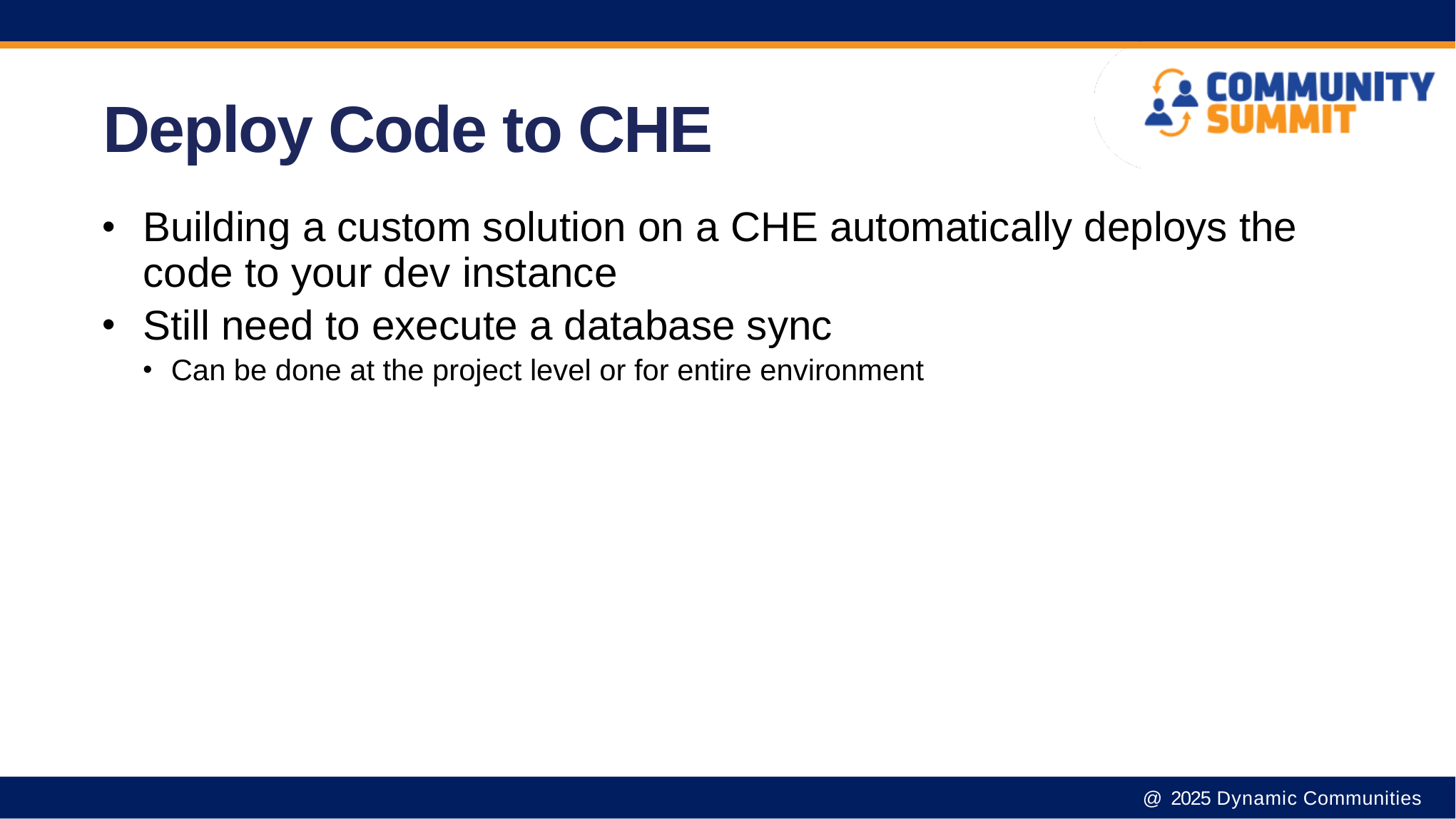

# Deploy Code to CHE
Building a custom solution on a CHE automatically deploys the code to your dev instance
Still need to execute a database sync
Can be done at the project level or for entire environment